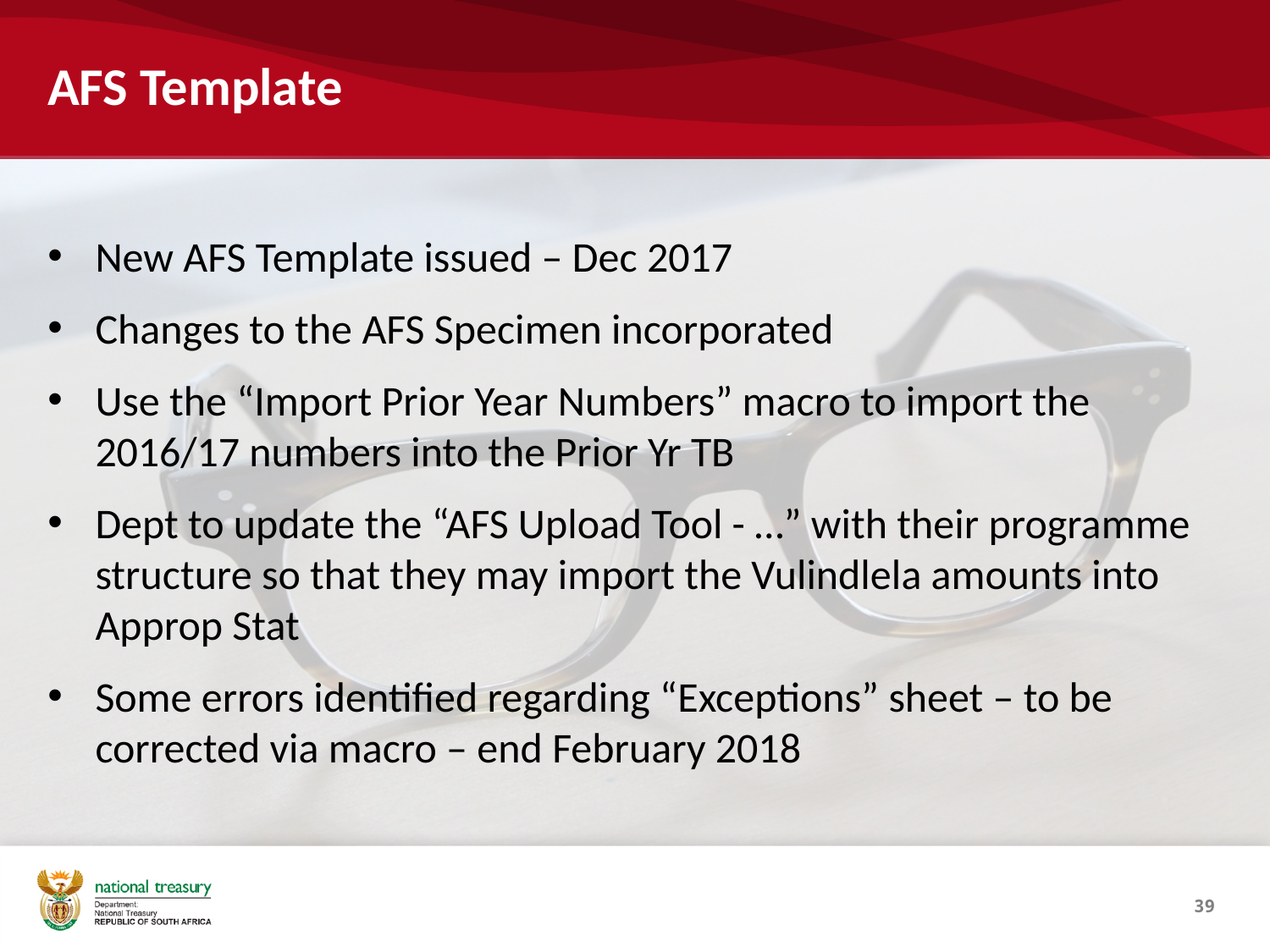

# AFS Template

New AFS Template issued – Dec 2017
Changes to the AFS Specimen incorporated
Use the “Import Prior Year Numbers” macro to import the 2016/17 numbers into the Prior Yr TB
Dept to update the “AFS Upload Tool - …” with their programme structure so that they may import the Vulindlela amounts into Approp Stat
Some errors identified regarding “Exceptions” sheet – to be corrected via macro – end February 2018

39